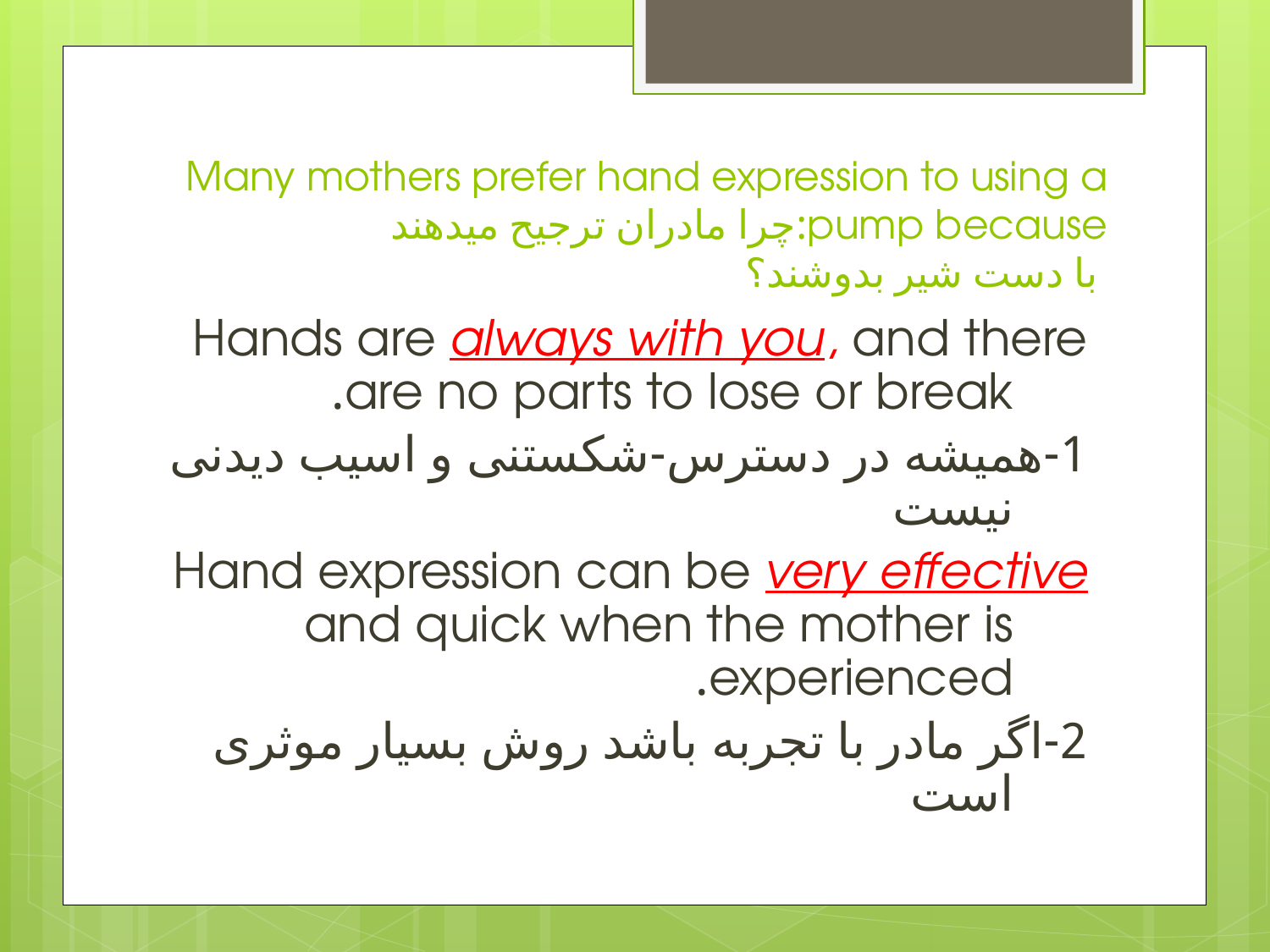

# Many mothers prefer hand expression to using a pump because:چرا مادران ترجیح میدهند با دست شیر بدوشند؟
Hands are always with you, and there are no parts to lose or break.
1-همیشه در دسترس-شکستنی و اسیب دیدنی نیست
Hand expression can be very effective and quick when the mother is experienced.
2-اگر مادر با تجربه باشد روش بسیار موثری است